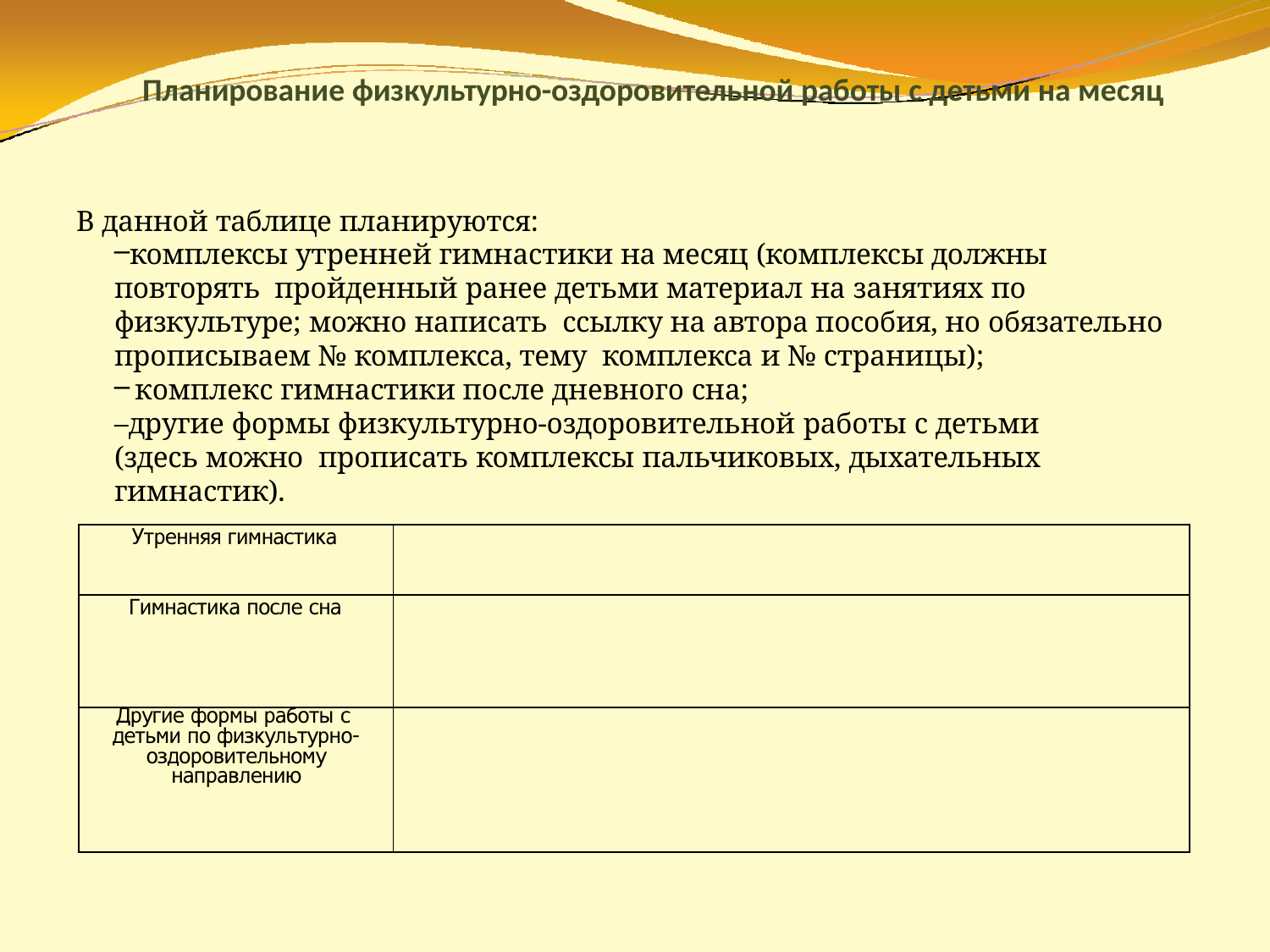

# Планирование физкультурно-оздоровительной работы с детьми на месяц
В данной таблице планируются:
комплексы утренней гимнастики на месяц (комплексы должны повторять  пройденный ранее детьми материал на занятиях по физкультуре; можно написать  ссылку на автора пособия, но обязательно прописываем № комплекса, тему  комплекса и № страницы);
комплекс гимнастики после дневного сна;
–другие формы физкультурно-оздоровительной работы с детьми (здесь можно  прописать комплексы пальчиковых, дыхательных гимнастик).
| Утренняя гимнастика |  |
| --- | --- |
| Гимнастика после сна |  |
| Другие формы работы с детьми по физкультурно- оздоровительному направлению |  |